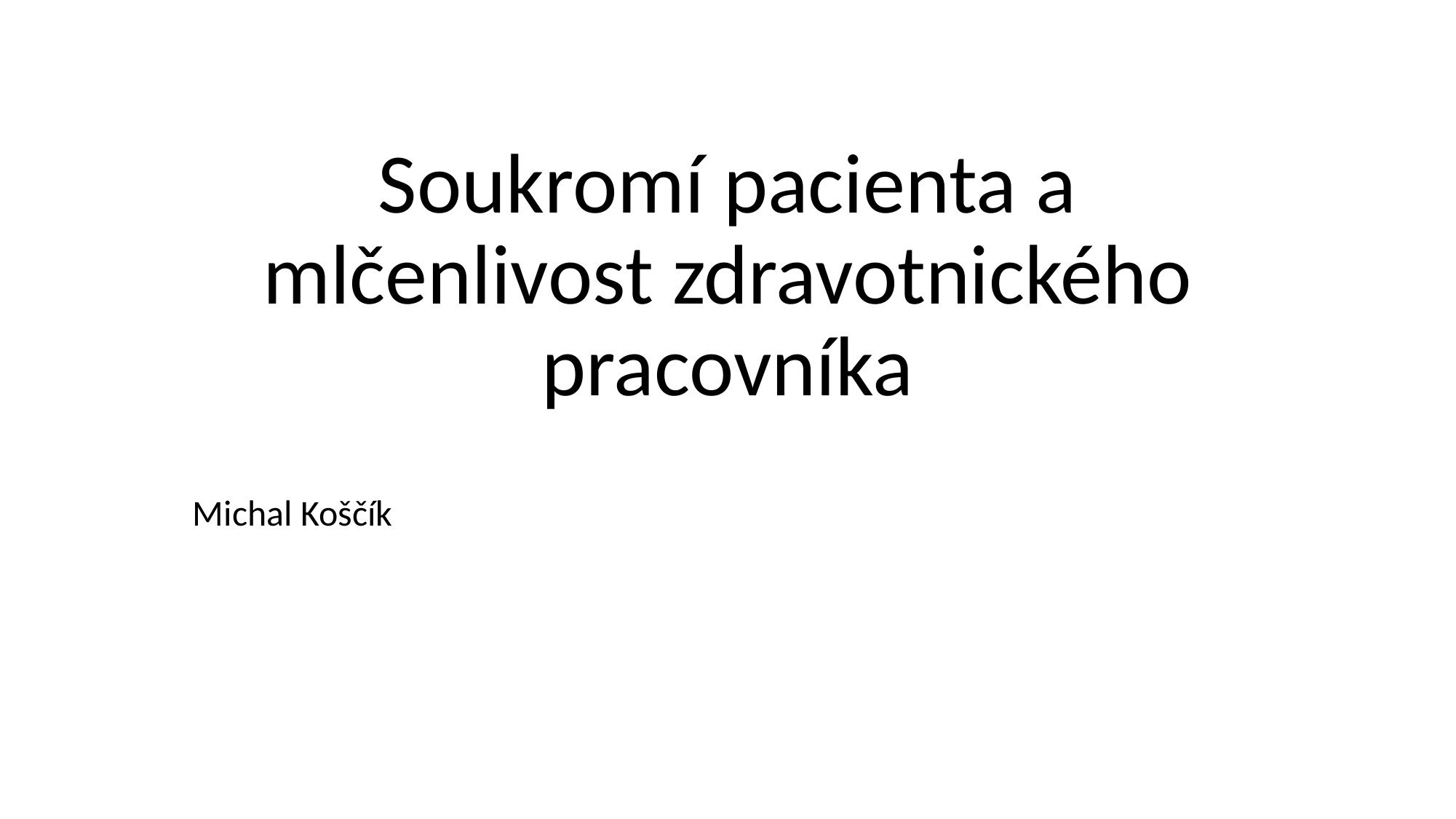

# Soukromí pacienta a mlčenlivost zdravotnického pracovníka

Michal Koščík